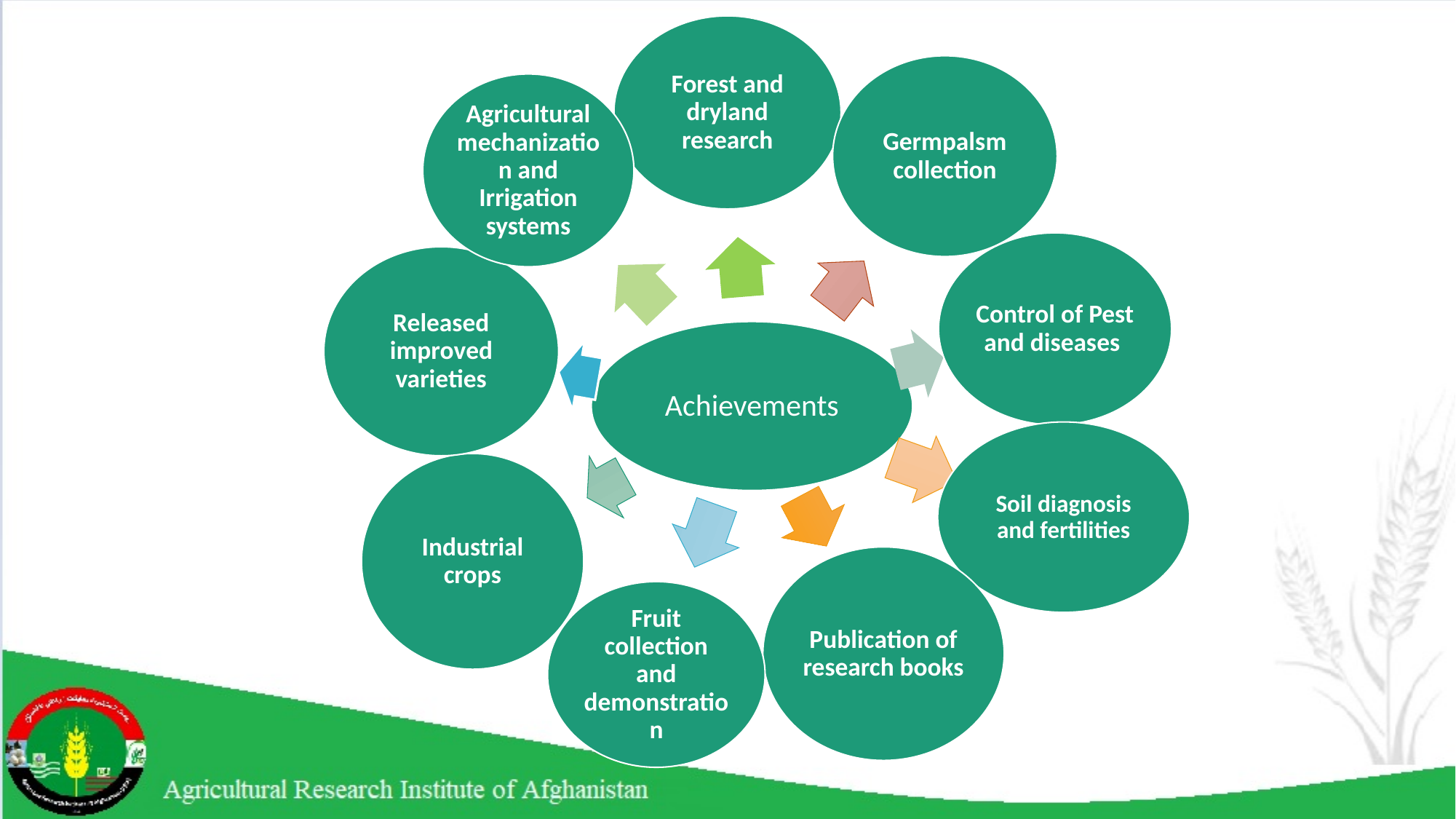

Achievements

Forest and dryland research

Germpalsm collection

Control of Pest and diseases

Soil diagnosis and fertilities

Publication of research books

Fruit collection and demonstration

Industrial crops

Released improved varieties

Agricultural mechanization and Irrigation systems